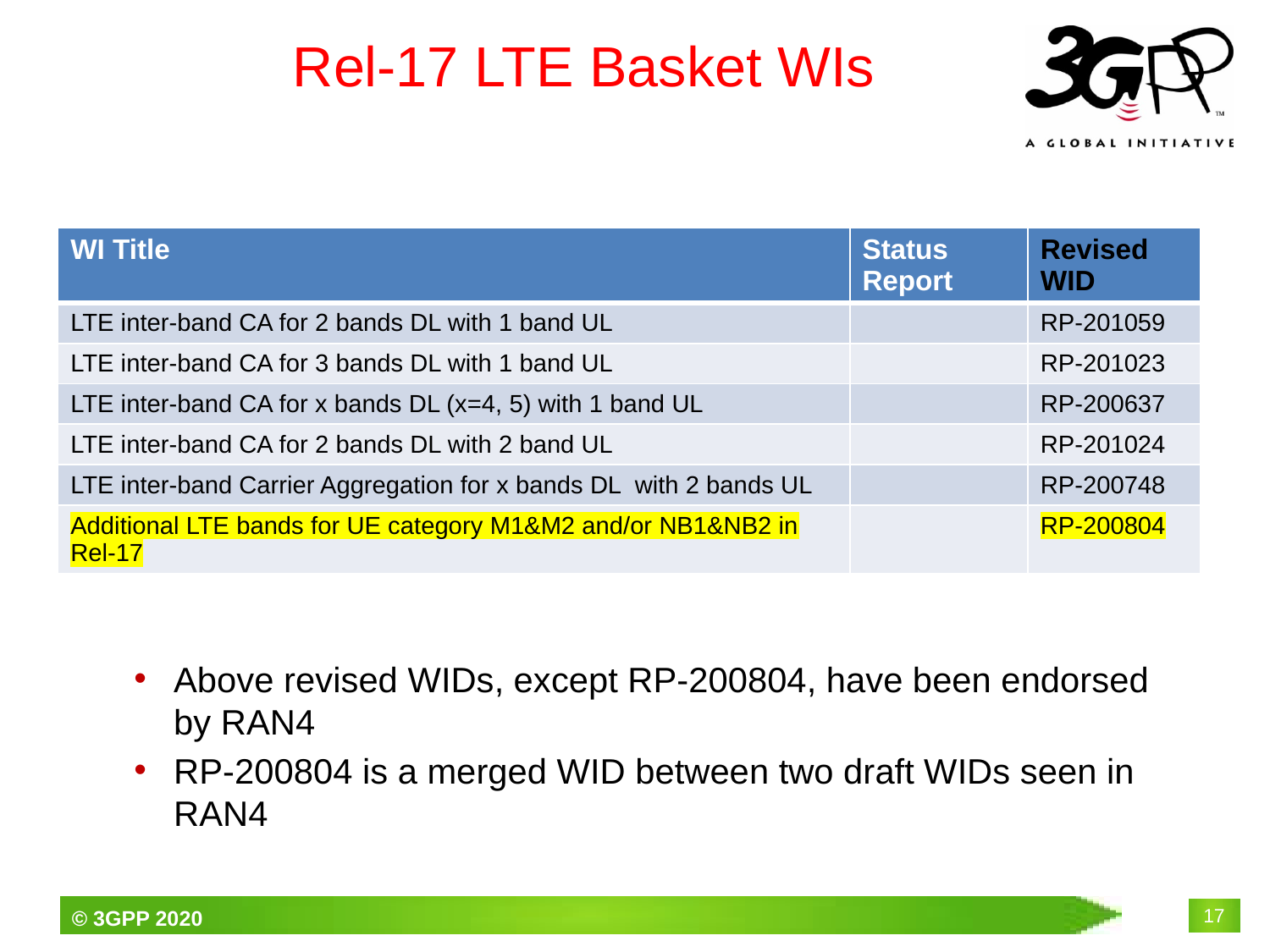

# Rel-17 LTE Basket WIs

Above revised WIDs, except RP-200804, have been endorsed by RAN4
RP-200804 is a merged WID between two draft WIDs seen in RAN4

| WI Title | Status Report | Revised WID |
| --- | --- | --- |
| LTE inter-band CA for 2 bands DL with 1 band UL |  | RP-201059 |
| LTE inter-band CA for 3 bands DL with 1 band UL |  | RP-201023 |
| LTE inter-band CA for x bands DL (x=4, 5) with 1 band UL |  | RP-200637 |
| LTE inter-band CA for 2 bands DL with 2 band UL |  | RP-201024 |
| LTE inter-band Carrier Aggregation for x bands DL with 2 bands UL |  | RP-200748 |
| Additional LTE bands for UE category M1&M2 and/or NB1&NB2 in Rel-17 |  | RP-200804 |
17